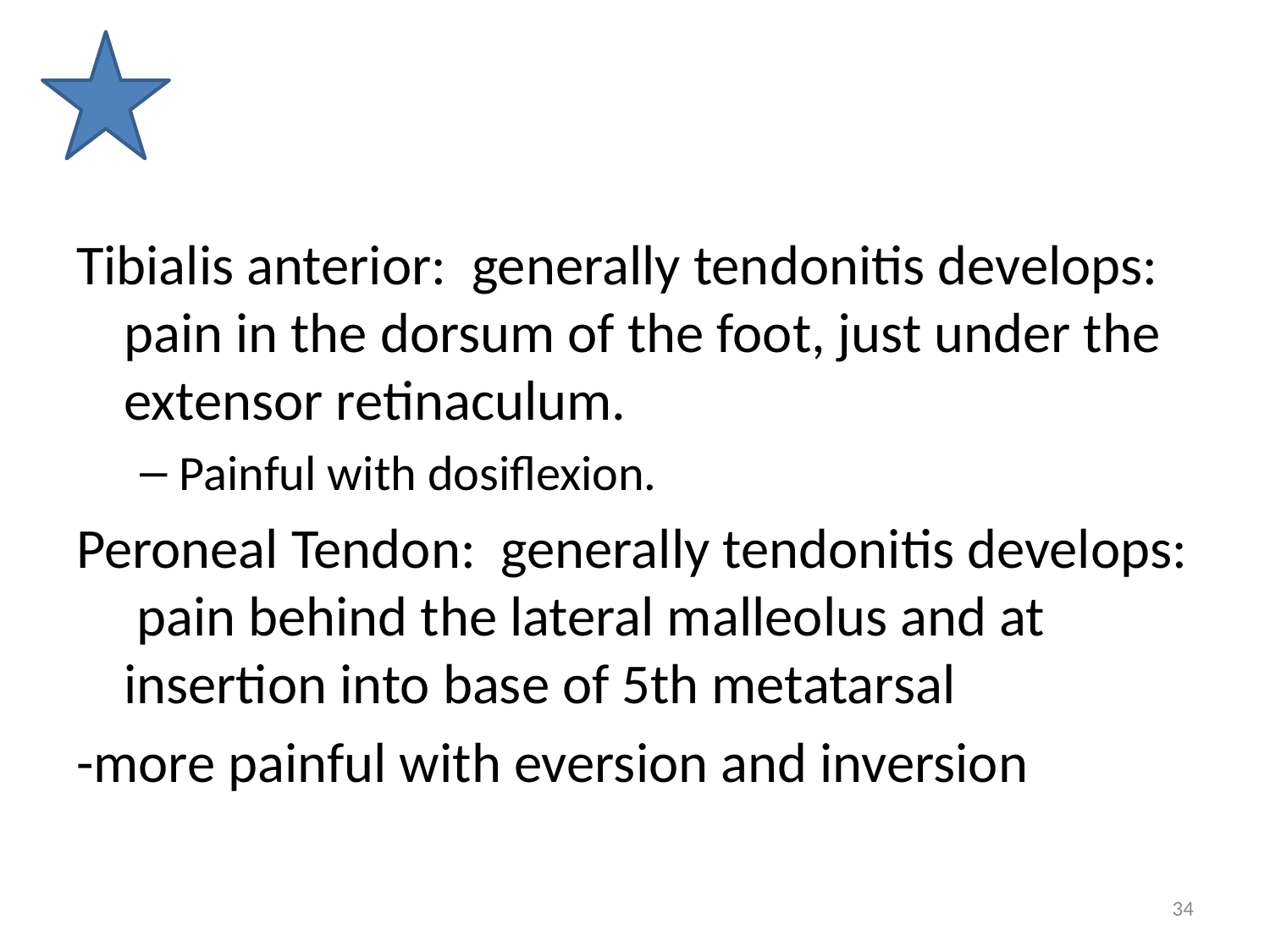

#
Tibialis anterior:  generally tendonitis develops:  pain in the dorsum of the foot, just under the extensor retinaculum.
Painful with dosiflexion.
Peroneal Tendon:  generally tendonitis develops:  pain behind the lateral malleolus and at insertion into base of 5th metatarsal
-more painful with eversion and inversion
34